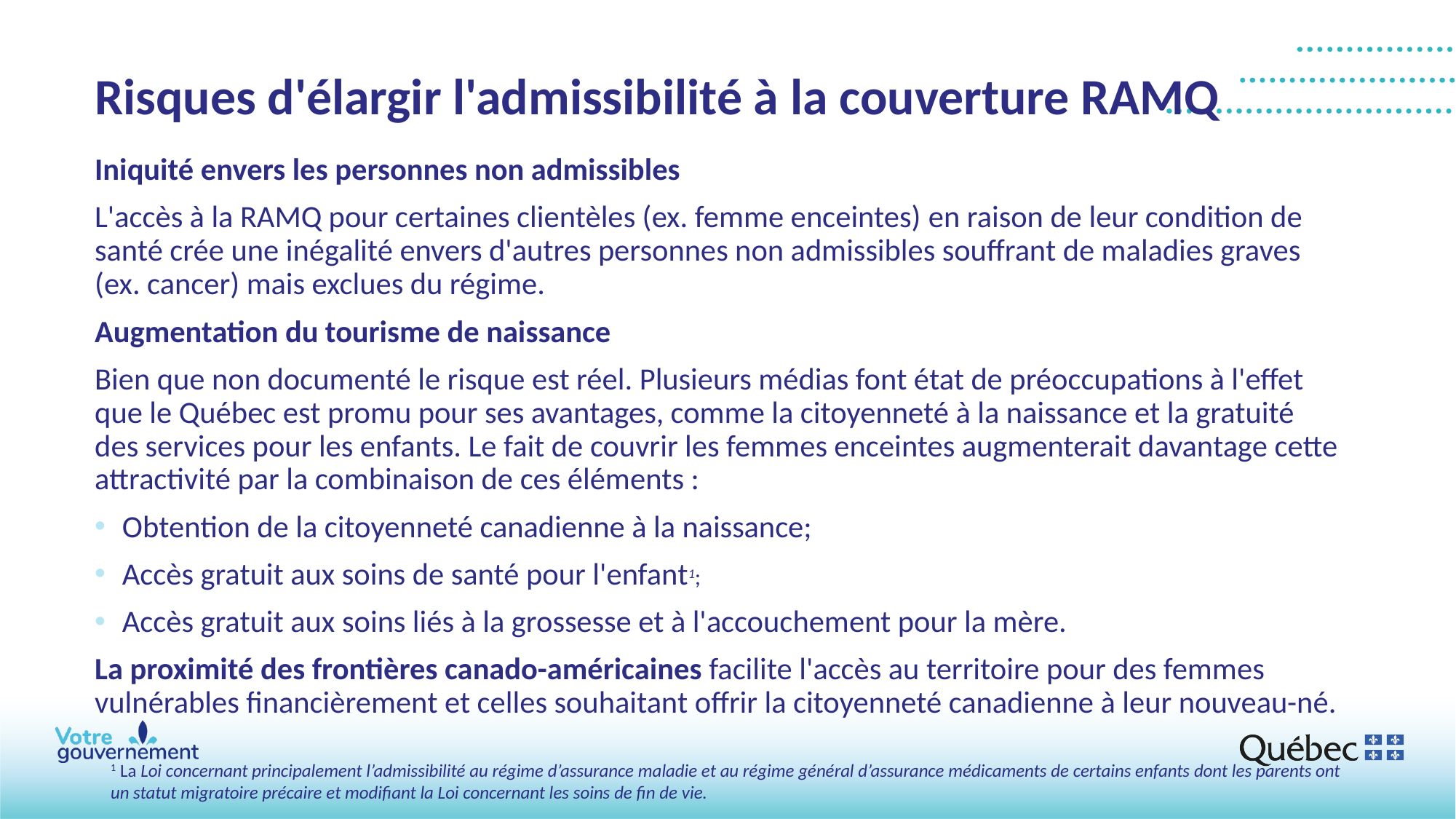

# Risques d'élargir l'admissibilité à la couverture RAMQ
Iniquité envers les personnes non admissibles
L'accès à la RAMQ pour certaines clientèles (ex. femme enceintes) en raison de leur condition de santé crée une inégalité envers d'autres personnes non admissibles souffrant de maladies graves (ex. cancer) mais exclues du régime.
Augmentation du tourisme de naissance
Bien que non documenté le risque est réel. Plusieurs médias font état de préoccupations à l'effet que le Québec est promu pour ses avantages, comme la citoyenneté à la naissance et la gratuité des services pour les enfants. Le fait de couvrir les femmes enceintes augmenterait davantage cette attractivité par la combinaison de ces éléments :
Obtention de la citoyenneté canadienne à la naissance;
Accès gratuit aux soins de santé pour l'enfant1;
Accès gratuit aux soins liés à la grossesse et à l'accouchement pour la mère.
La proximité des frontières canado-américaines facilite l'accès au territoire pour des femmes vulnérables financièrement et celles souhaitant offrir la citoyenneté canadienne à leur nouveau-né.

1 La Loi concernant principalement l’admissibilité au régime d’assurance maladie et au régime général d’assurance médicaments de certains enfants dont les parents ont un statut migratoire précaire et modifiant la Loi concernant les soins de fin de vie.